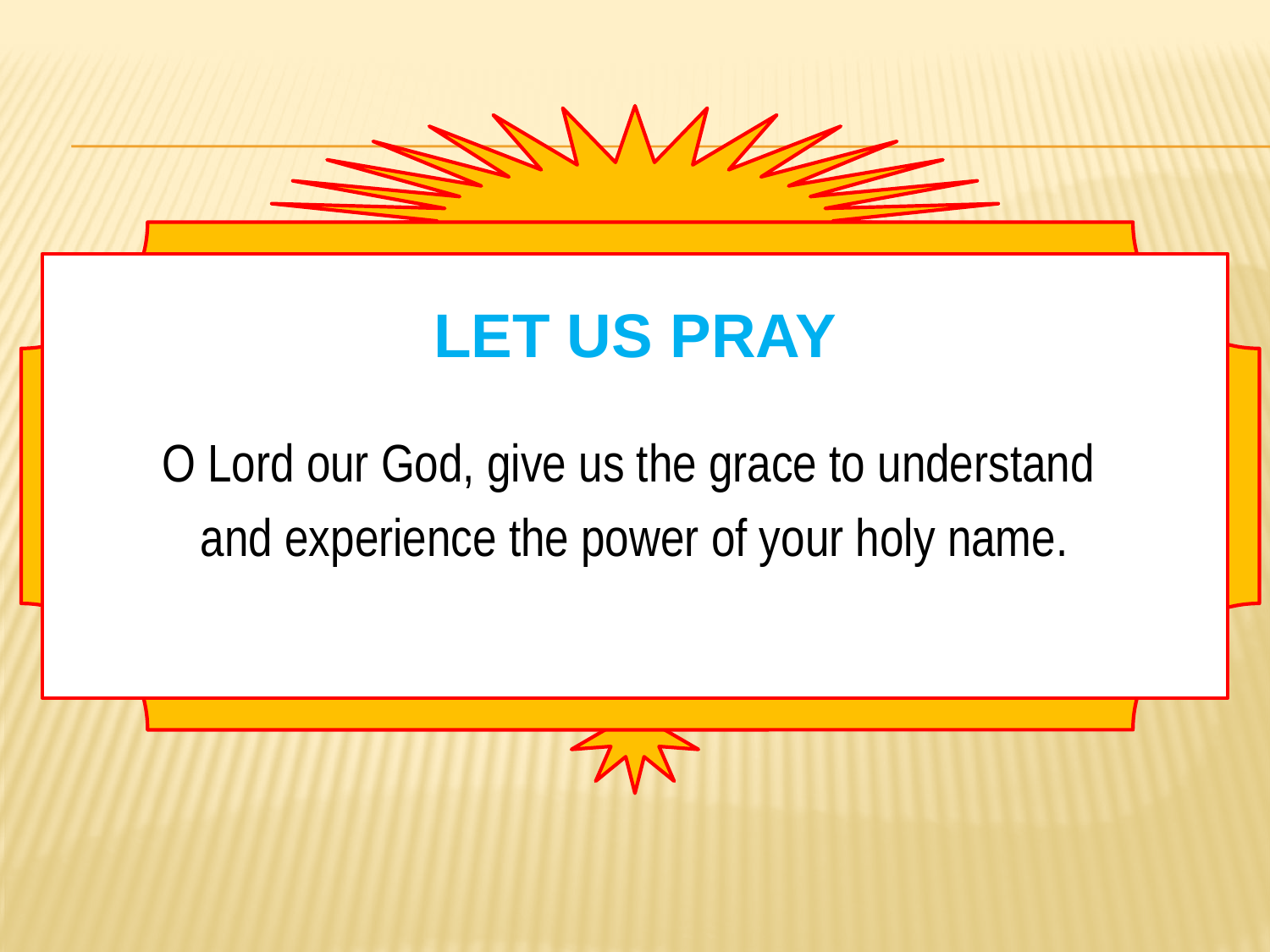

# Let us pray
O Lord our God, give us the grace to understand
and experience the power of your holy name.